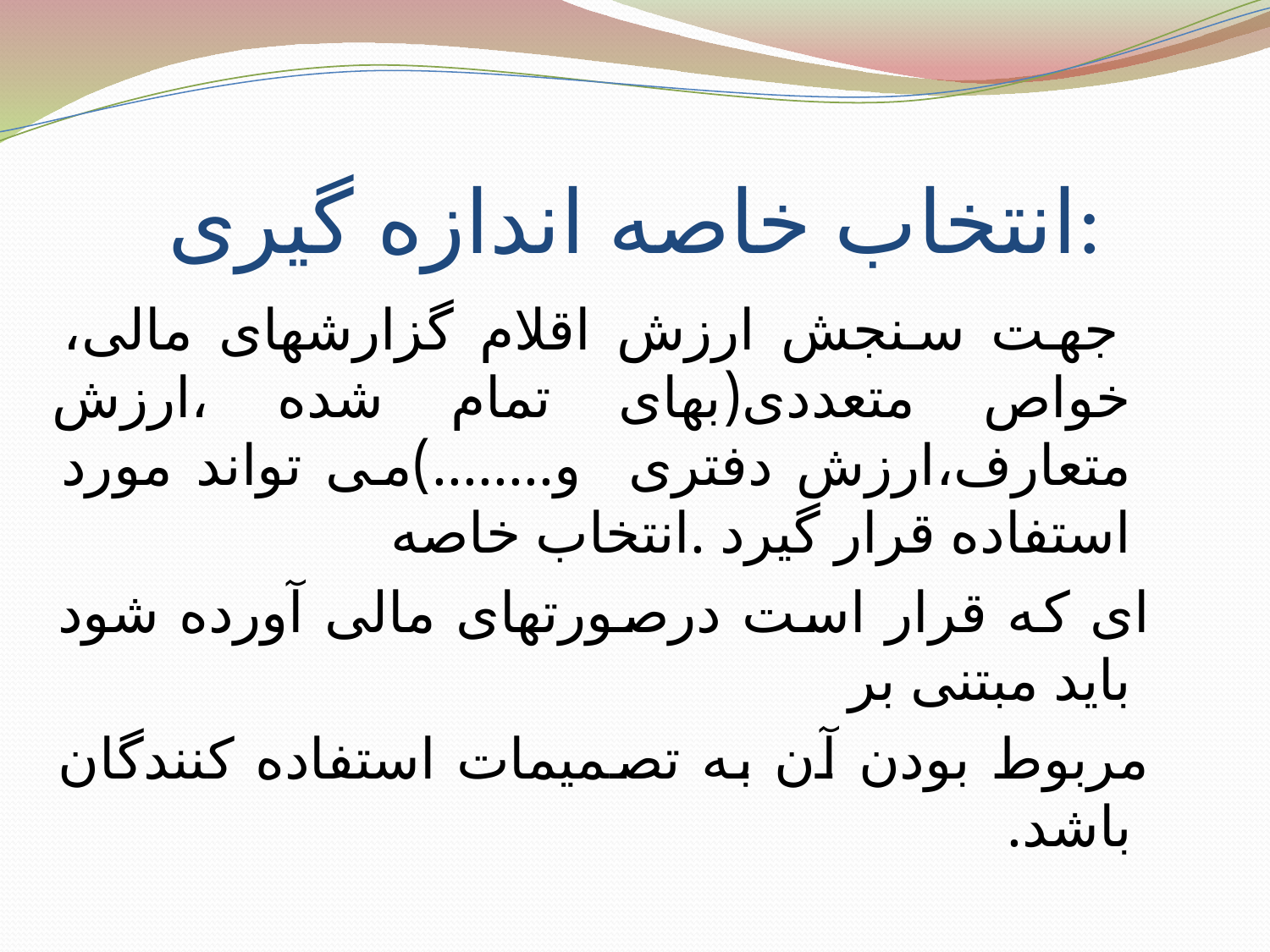

# انتخاب خاصه اندازه گیری:
  جهت سنجش ارزش اقلام گزارشهای مالی، خواص متعددی(بهای تمام شده ،ارزش متعارف،ارزش دفتری  و........)می تواند مورد استفاده قرار گیرد .انتخاب خاصه
 ای که قرار است درصورتهای مالی آورده شود باید مبتنی بر
 مربوط بودن آن به تصمیمات استفاده کنندگان باشد.